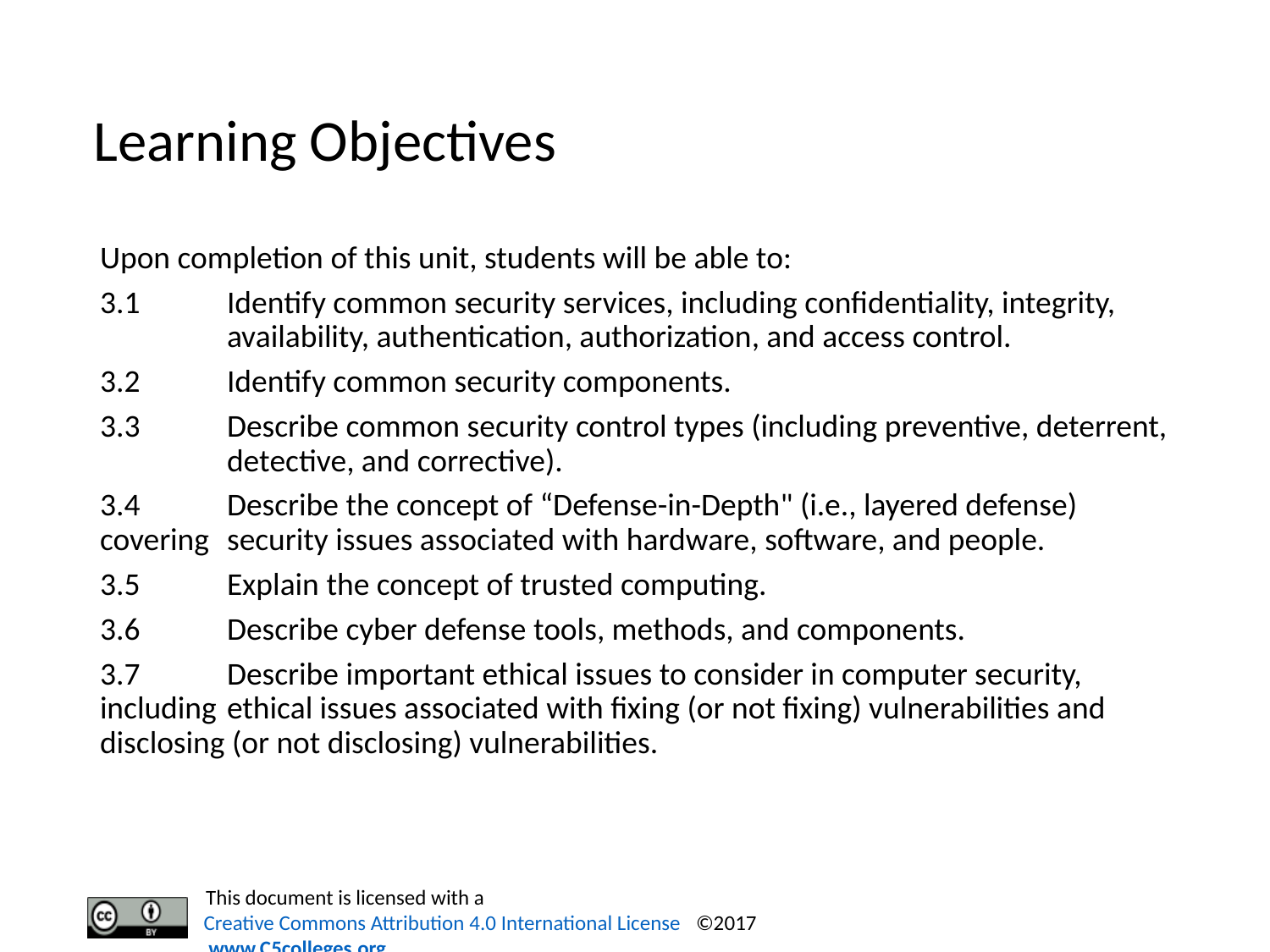

# Learning Objectives
Upon completion of this unit, students will be able to:
3.1	Identify common security services, including confidentiality, integrity, 	availability, authentication, authorization, and access control.
3.2	Identify common security components.
3.3	Describe common security control types (including preventive, deterrent, 	detective, and corrective).
3.4	Describe the concept of “Defense-in-Depth" (i.e., layered defense) covering 	security issues associated with hardware, software, and people.
3.5	Explain the concept of trusted computing.
3.6	Describe cyber defense tools, methods, and components.
3.7	Describe important ethical issues to consider in computer security, including 	ethical issues associated with fixing (or not fixing) vulnerabilities and 	disclosing (or not disclosing) vulnerabilities.